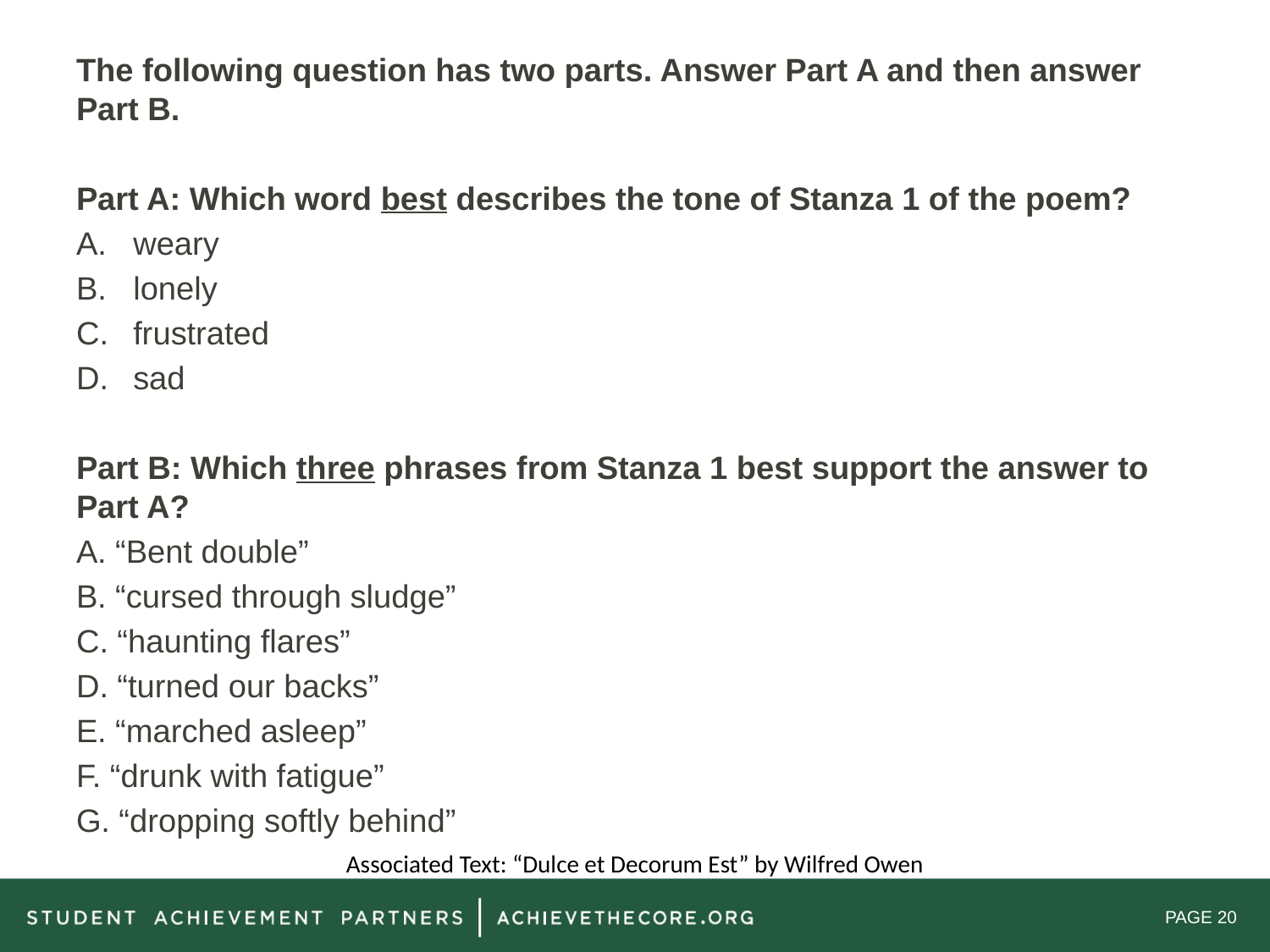

The following question has two parts. Answer Part A and then answer Part B.

Part A: Which word best describes the tone of Stanza 1 of the poem?
weary
lonely
frustrated
sad

Part B: Which three phrases from Stanza 1 best support the answer to Part A?
A. “Bent double”
B. “cursed through sludge”
C. “haunting flares”
D. “turned our backs”
E. “marched asleep”
F. “drunk with fatigue”
G. “dropping softly behind”

Associated Text: “Dulce et Decorum Est” by Wilfred Owen